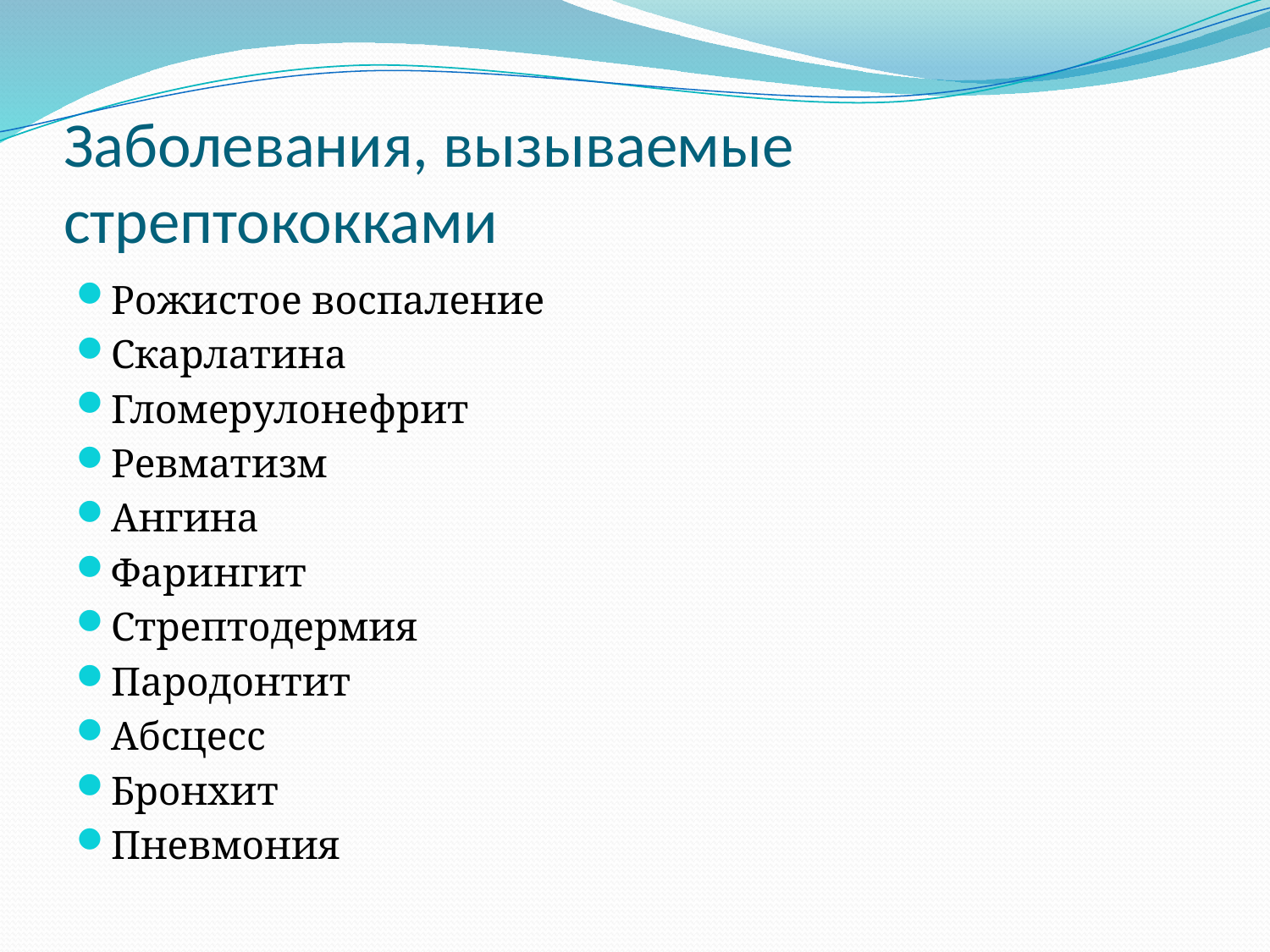

# Заболевания, вызываемые стрептококками
Рожистое воспаление
Скарлатина
Гломерулонефрит
Ревматизм
Ангина
Фарингит
Стрептодермия
Пародонтит
Абсцесс
Бронхит
Пневмония